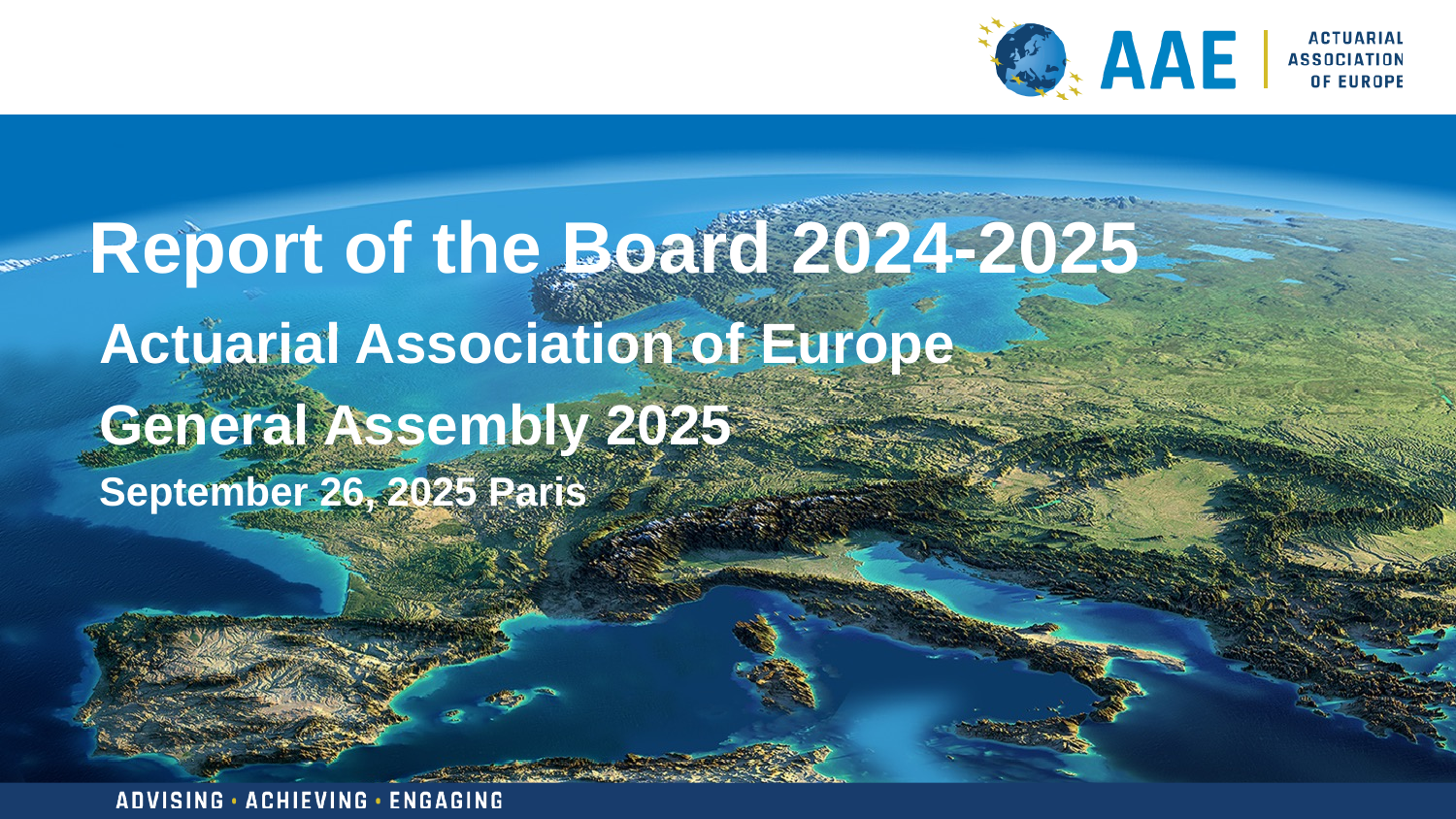

Report of the Board 2024-2025​

Actuarial Association of Europe
General Assembly 2025
September 26, 2025 Paris